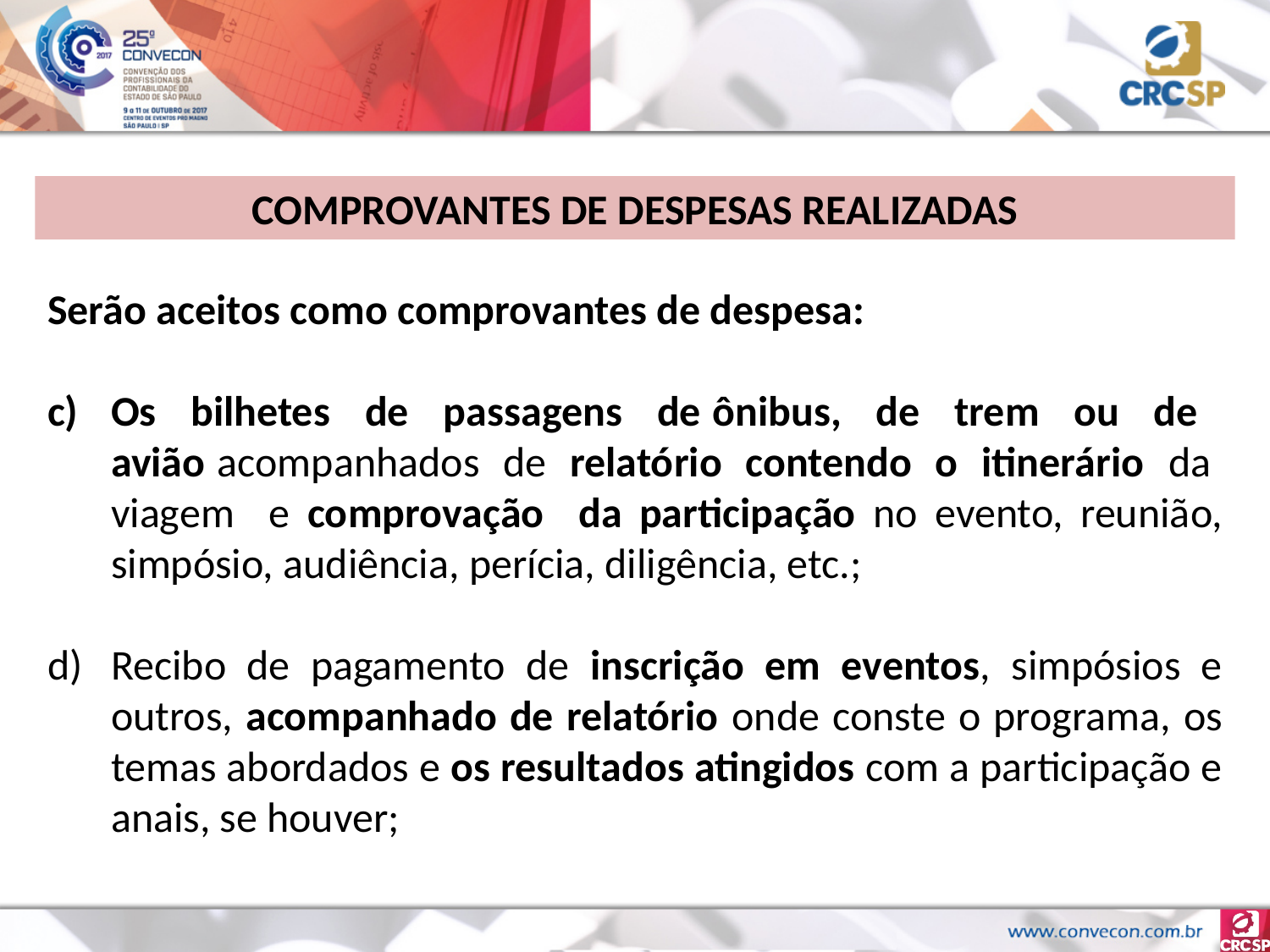

COMPROVANTES DE DESPESAS REALIZADAS

Serão aceitos como comprovantes de despesa:

Os   bilhetes   de   passagens   de ônibus,   de   trem   ou   de   avião acompanhados  de  relatório  contendo  o  itinerário  da  viagem  e comprovação  da participação no evento, reunião, simpósio, audiência, perícia, diligência, etc.;

Recibo de pagamento de inscrição em eventos, simpósios e outros, acompanhado de relatório onde conste o programa, os temas abordados e os resultados atingidos com a participação e anais, se houver;